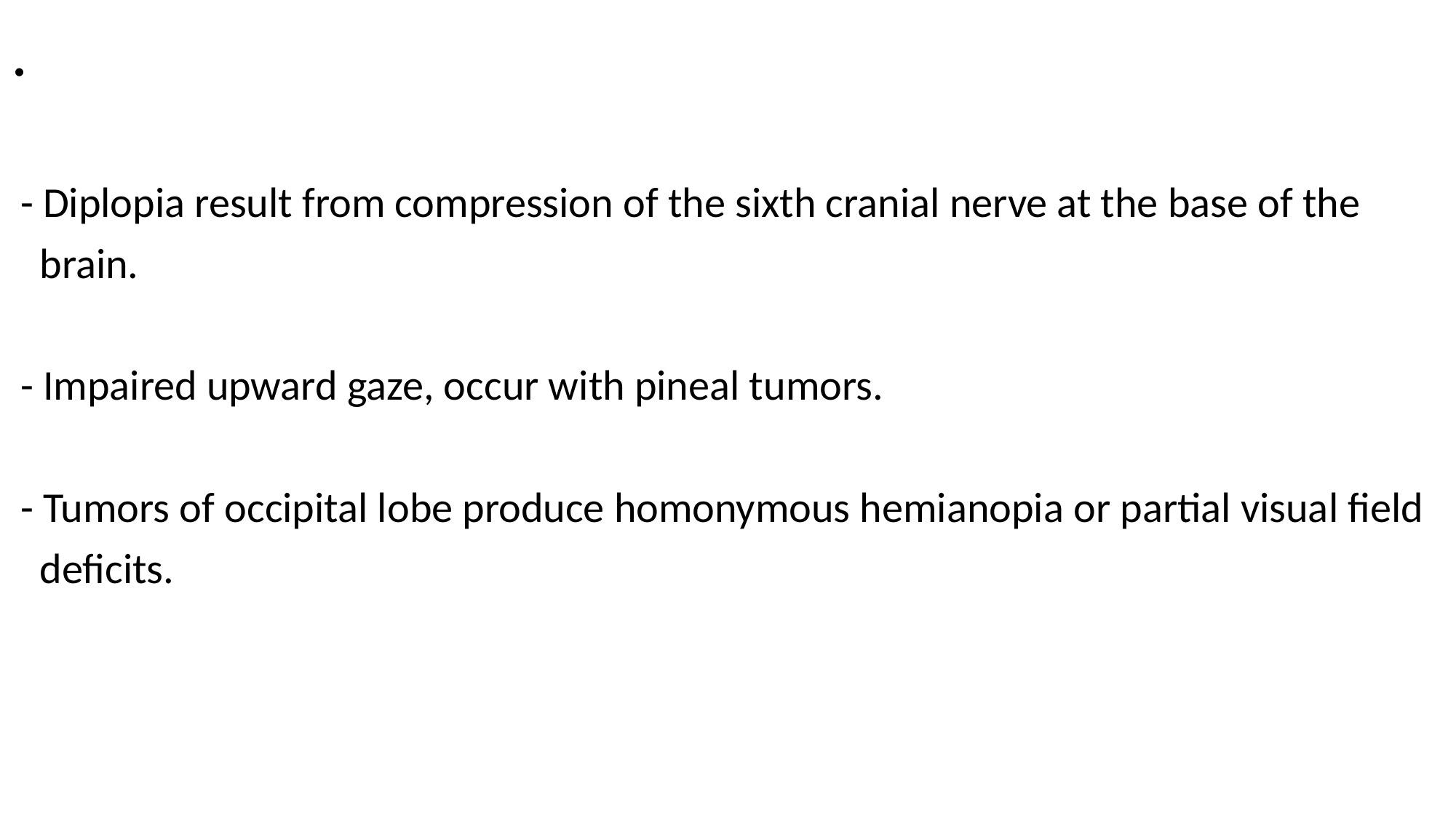

# .

 - Diplopia result from compression of the sixth cranial nerve at the base of the
   brain.

 - Impaired upward gaze, occur with pineal tumors.

 - Tumors of occipital lobe produce homonymous hemianopia or partial visual field
   deficits.